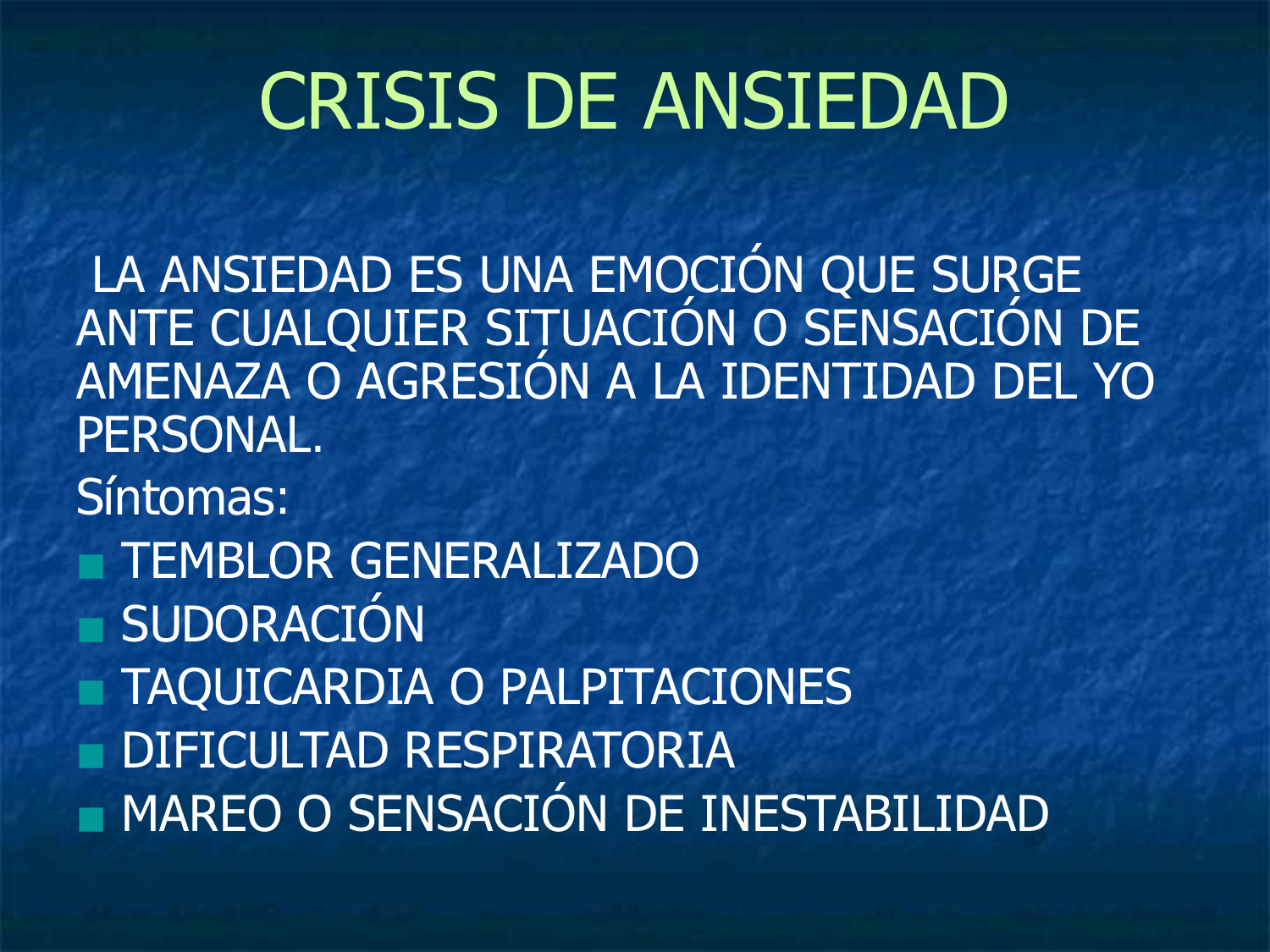

# CRISIS DE ANSIEDAD
 LA ANSIEDAD ES UNA EMOCIÓN QUE SURGE ANTE CUALQUIER SITUACIÓN O SENSACIÓN DE AMENAZA O AGRESIÓN A LA IDENTIDAD DEL YO PERSONAL.
Síntomas:
 TEMBLOR GENERALIZADO
 SUDORACIÓN
 TAQUICARDIA O PALPITACIONES
 DIFICULTAD RESPIRATORIA
 MAREO O SENSACIÓN DE INESTABILIDAD